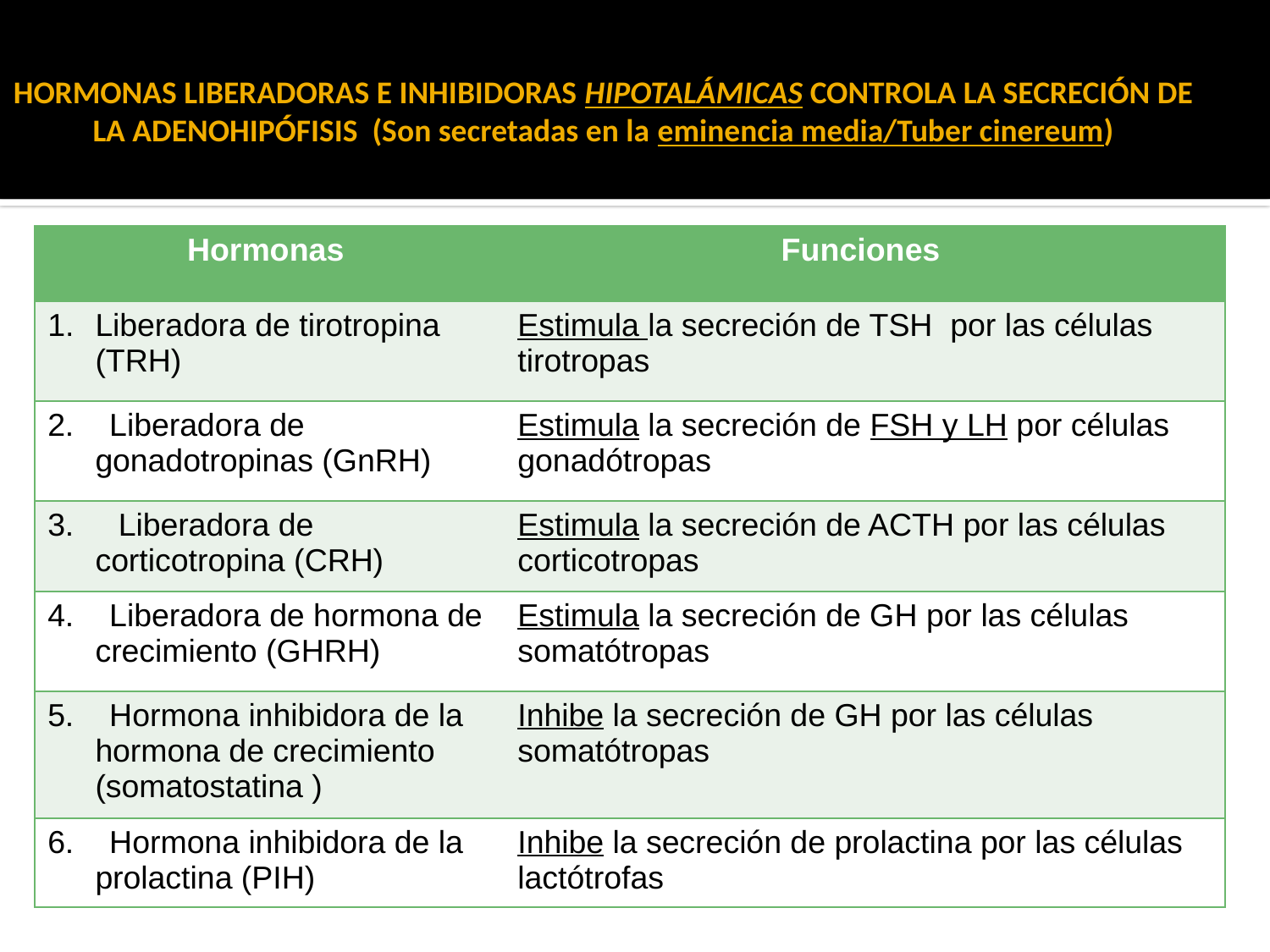

# HORMONAS LIBERADORAS E INHIBIDORAS HIPOTALÁMICAS CONTROLA LA SECRECIÓN DE LA ADENOHIPÓFISIS  (Son secretadas en la eminencia media/Tuber cinereum)
| Hormonas | Funciones |
| --- | --- |
| Liberadora de tirotropina (TRH) | Estimula la secreción de TSH por las células tirotropas |
| 2. Liberadora de gonadotropinas (GnRH) | Estimula la secreción de FSH y LH por células gonadótropas |
| 3. Liberadora de corticotropina (CRH) | Estimula la secreción de ACTH por las células corticotropas |
| 4. Liberadora de hormona de crecimiento (GHRH) | Estimula la secreción de GH por las células somatótropas |
| 5. Hormona inhibidora de la hormona de crecimiento (somatostatina ) | Inhibe la secreción de GH por las células somatótropas |
| 6. Hormona inhibidora de la prolactina (PIH) | Inhibe la secreción de prolactina por las células lactótrofas |